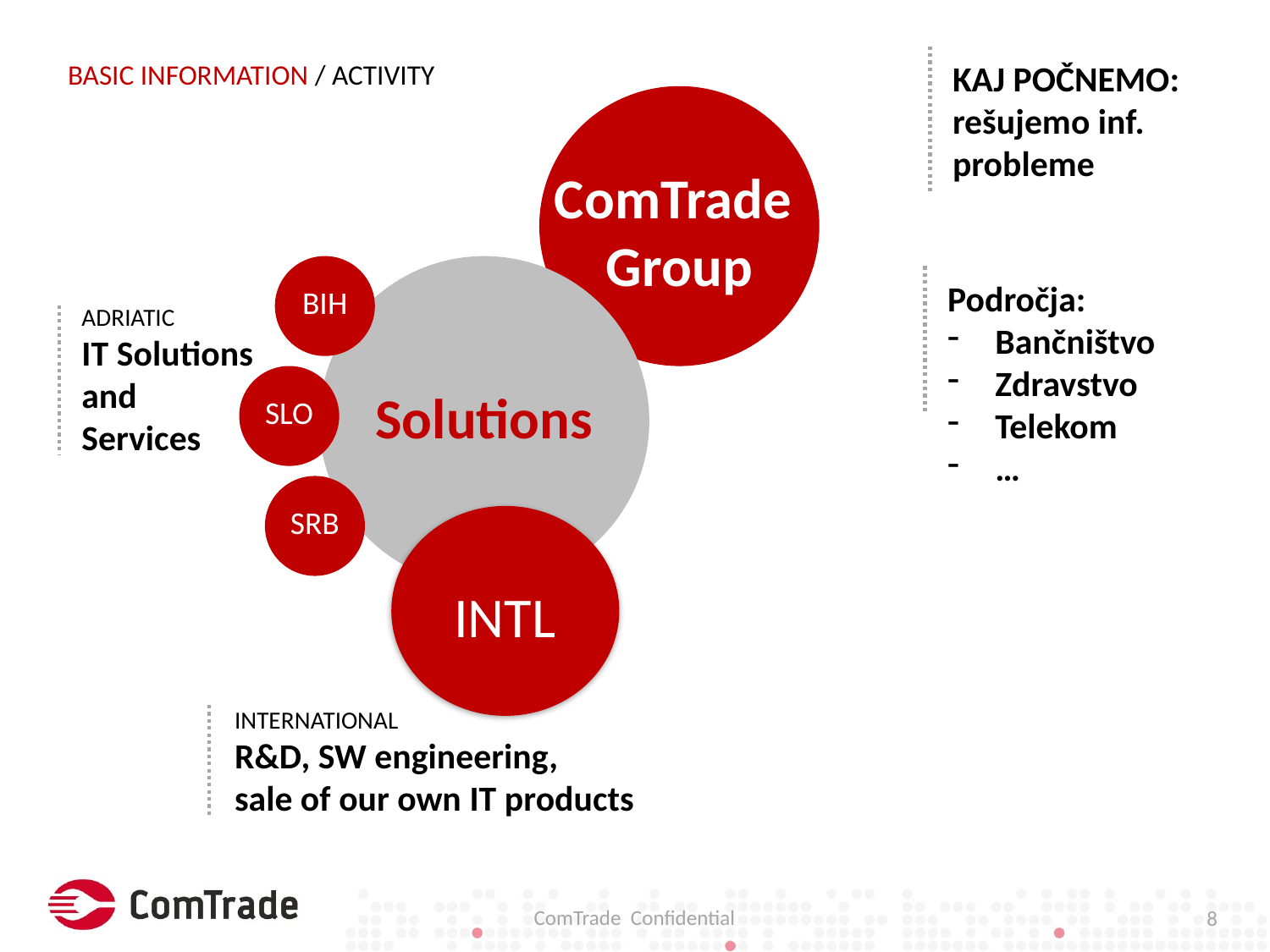

# BASIC INFORMATION / ACTIVITY
KAJ POČNEMO:
rešujemo inf. probleme

ComTrade
Group

BIH

Področja:
Bančništvo
Zdravstvo
Telekom
…
ADRIATIC
IT Solutions
and
Services

SLO
Solutions

SRB

INTL
INTERNATIONAL
R&D, SW engineering,
sale of our own IT products

ComTrade  Confidential
8